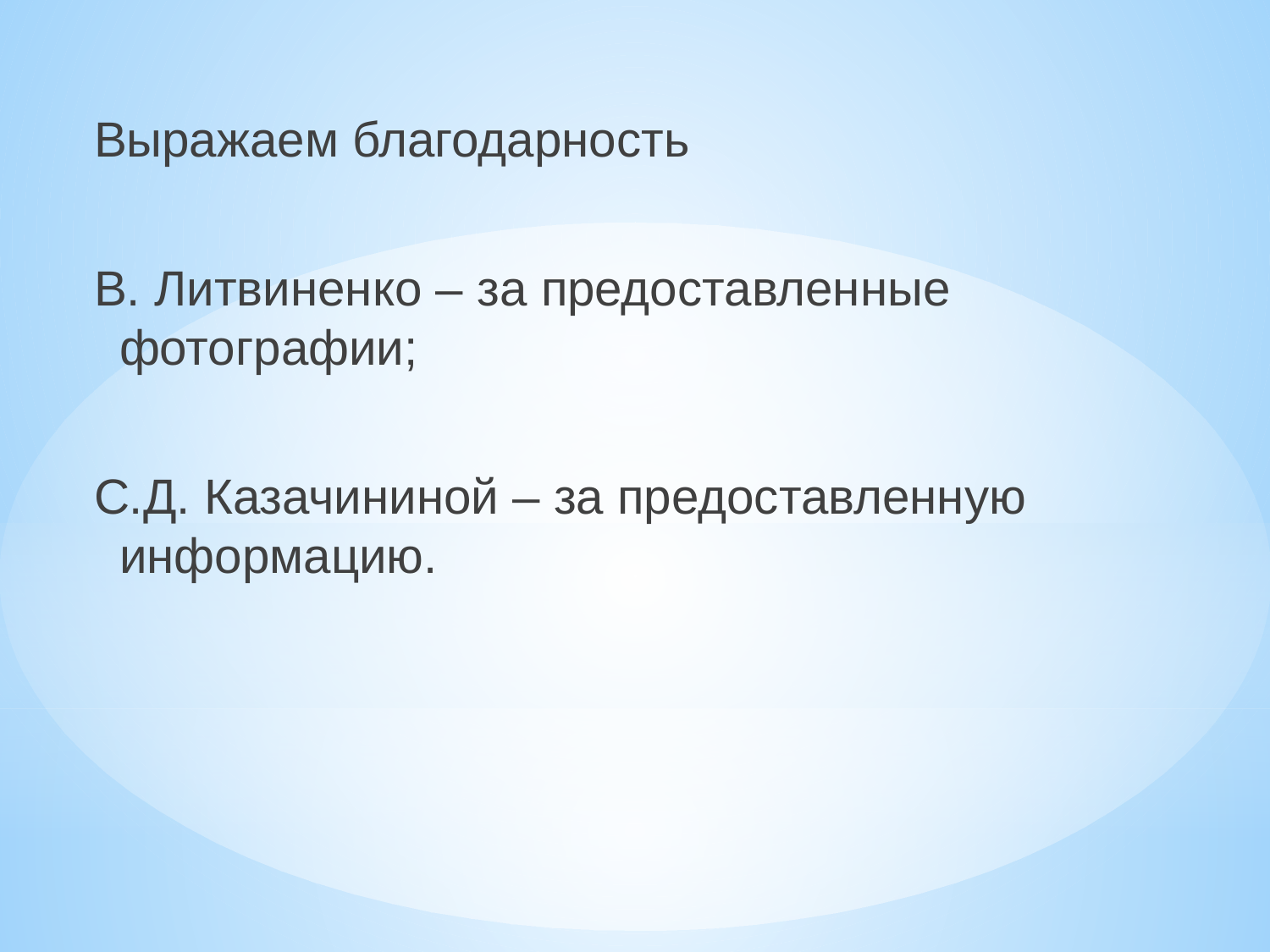

Выражаем благодарность

В. Литвиненко – за предоставленные фотографии;

С.Д. Казачининой – за предоставленную информацию.